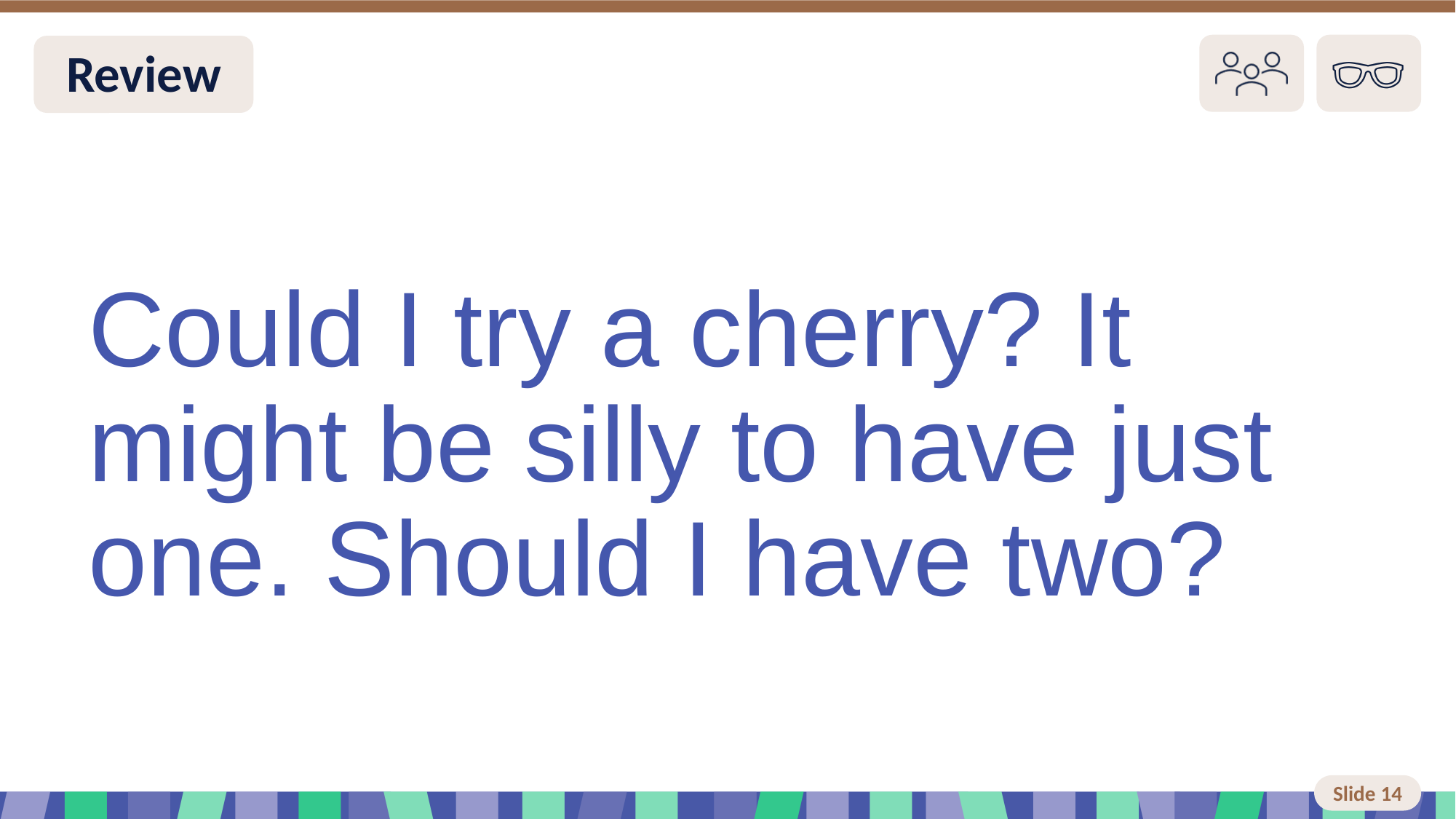

Slide 14 Review
Could I try a cherry? It might be silly to have just one. Should I have two?